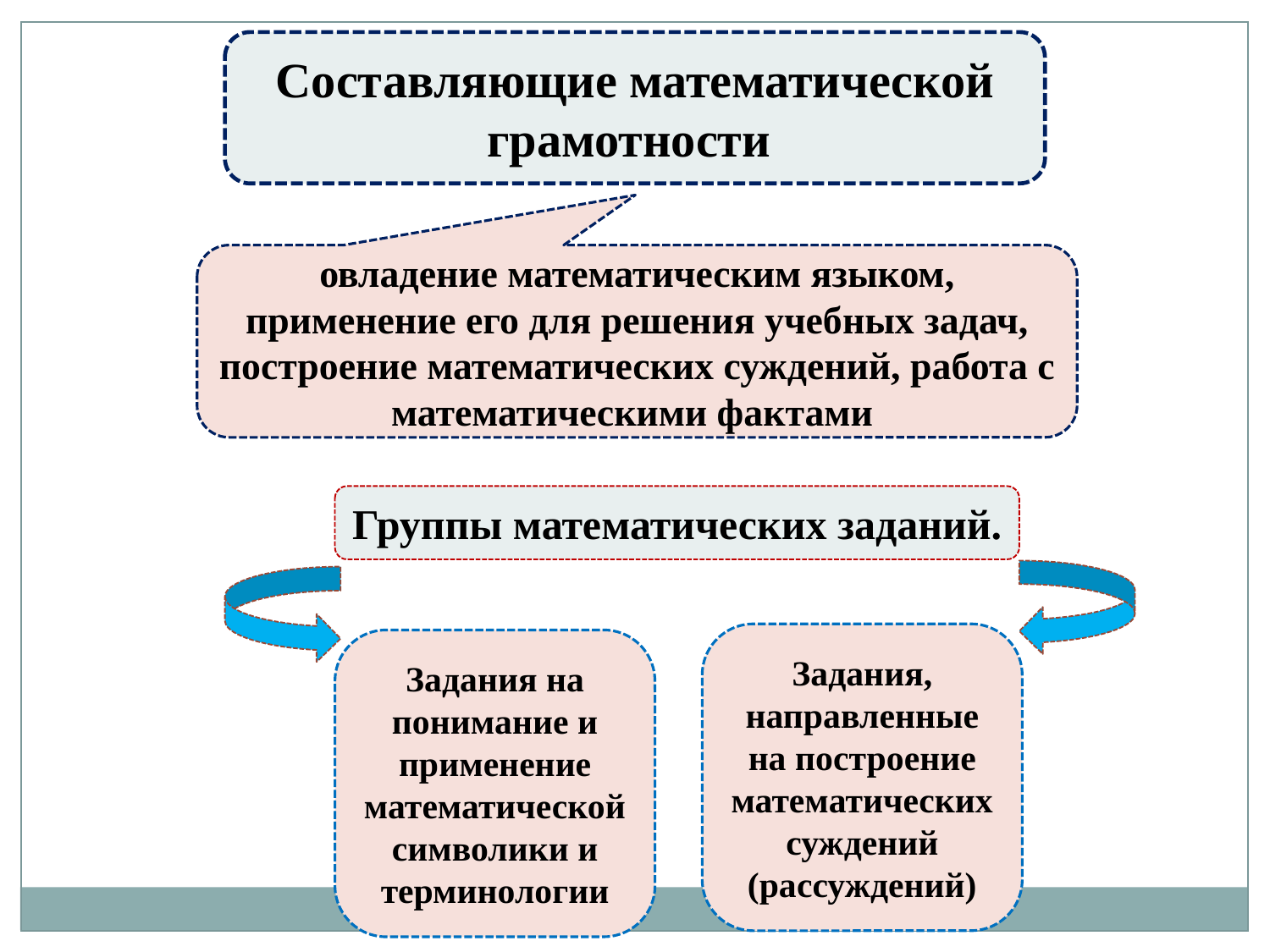

Составляющие математической грамотности
овладение математическим языком, применение его для решения учебных задач, построение математических суждений, работа с математическими фактами
Группы математических заданий.

Задания, направленные на построение математических суждений (рассуждений)
Задания на понимание и применение математической символики и терминологии